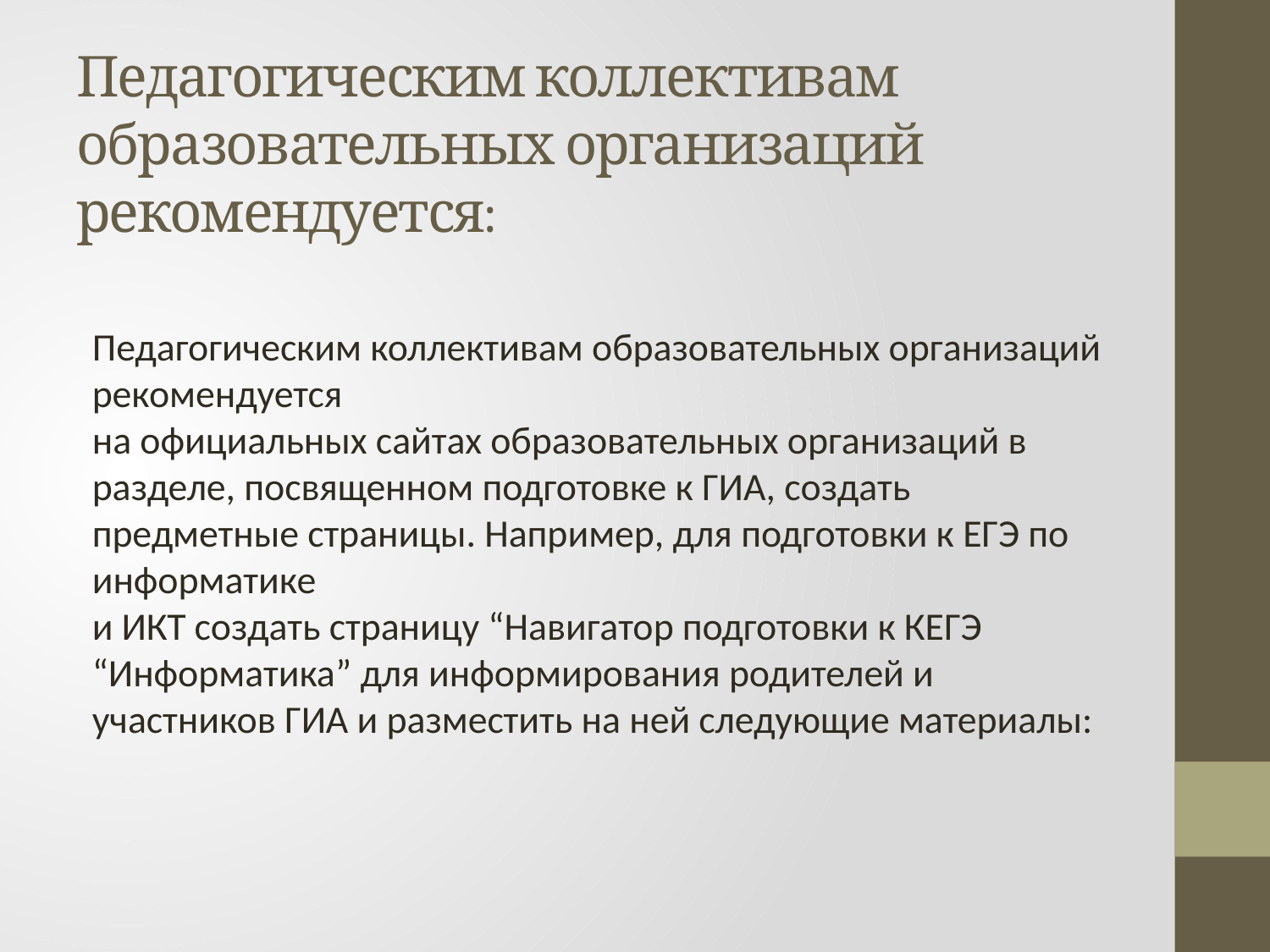

# Педагогическим коллективам образовательных организаций рекомендуется:
Педагогическим коллективам образовательных организаций рекомендуется
на официальных сайтах образовательных организаций в разделе, посвященном подготовке к ГИА, создать предметные страницы. Например, для подготовки к ЕГЭ по информатике
и ИКТ создать страницу “Навигатор подготовки к КЕГЭ “Информатика” для информирования родителей и участников ГИА и разместить на ней следующие материалы: